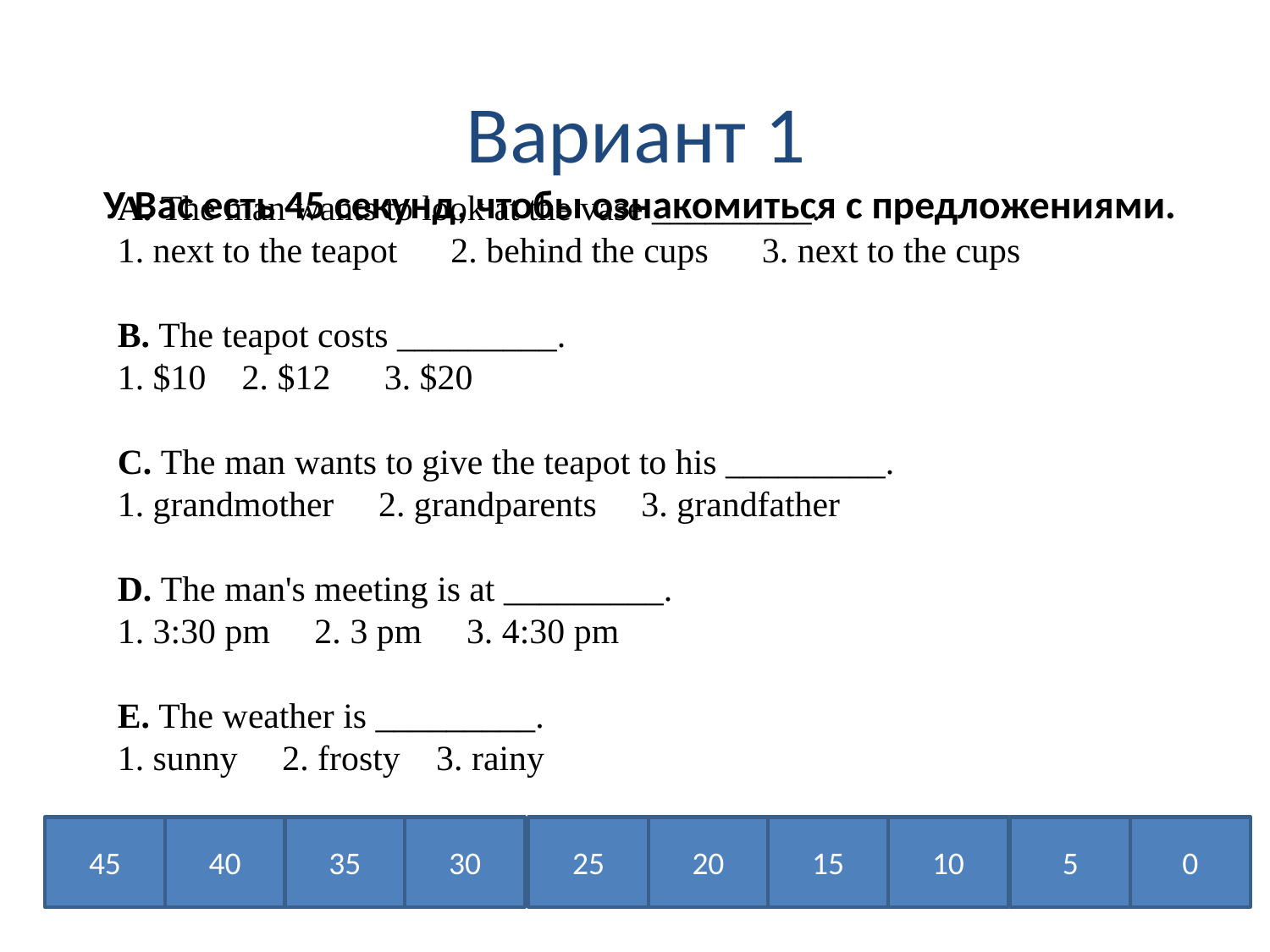

Вариант 1
 У Вас есть 45 секунд, чтобы ознакомиться с предложениями.

А. The man wants to look at the vase _________.
1. next to the teapot      2. behind the cups      3. next to the cups

B. The teapot costs _________.
1. $10    2. $12      3. $20

C. The man wants to give the teapot to his _________.
1. grandmother     2. grandparents     3. grandfather

D. The man's meeting is at _________.
1. 3:30 pm     2. 3 pm     3. 4:30 pm

E. The weather is _________.
1. sunny     2. frosty    3. rainy
45
40
35
30
25
20
15
10
5
0